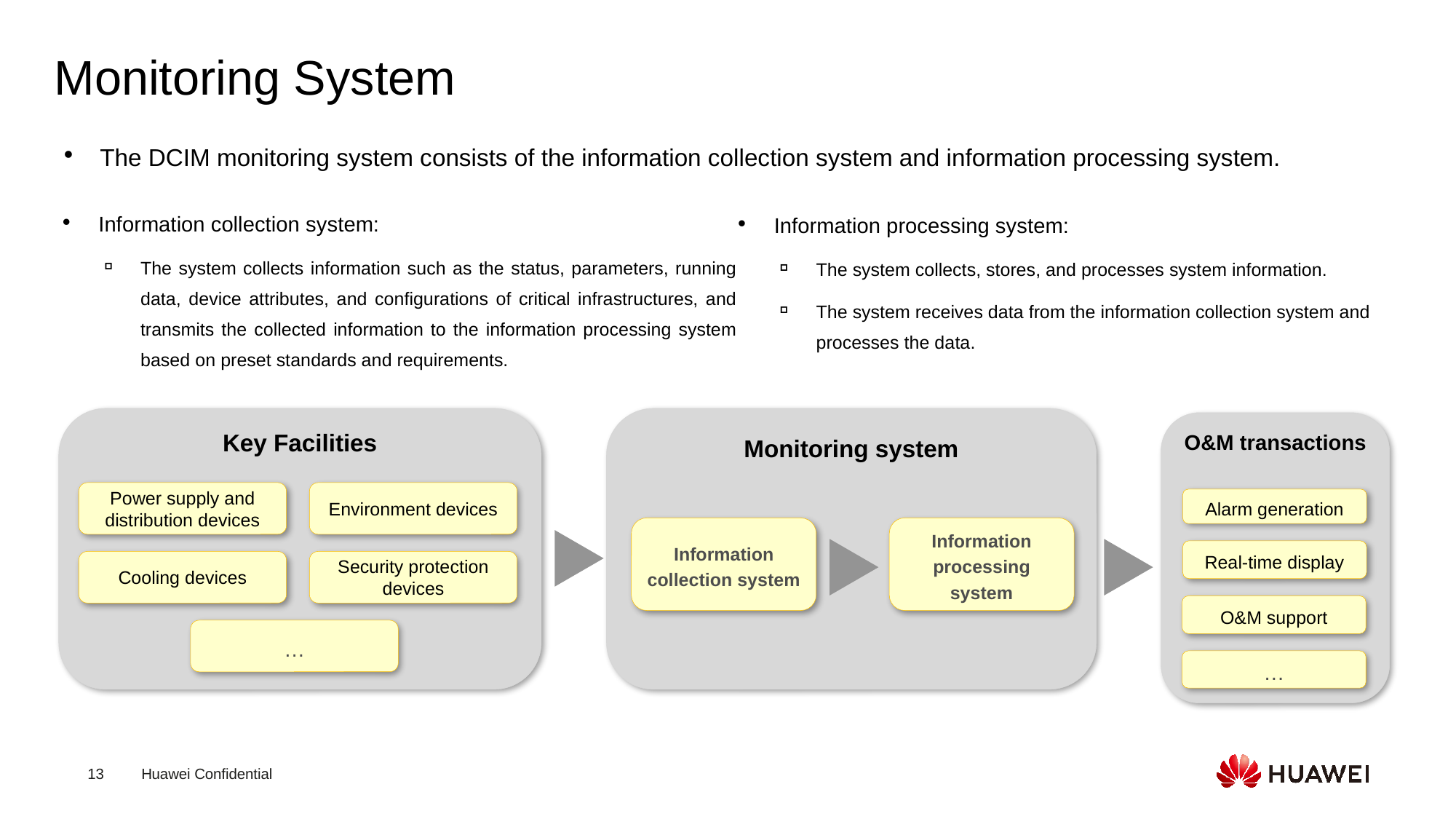

# Monitoring System
The DCIM monitoring system consists of the information collection system and information processing system.
Information collection system:
The system collects information such as the status, parameters, running data, device attributes, and configurations of critical infrastructures, and transmits the collected information to the information processing system based on preset standards and requirements.
Information processing system:
The system collects, stores, and processes system information.
The system receives data from the information collection system and processes the data.
Key Facilities
Power supply and distribution devices
Environment devices
Cooling devices
Security protection devices
…
Monitoring system
Information collection system
Information processing system

O&M transactions
Alarm generation
Real-time display
O&M support
…